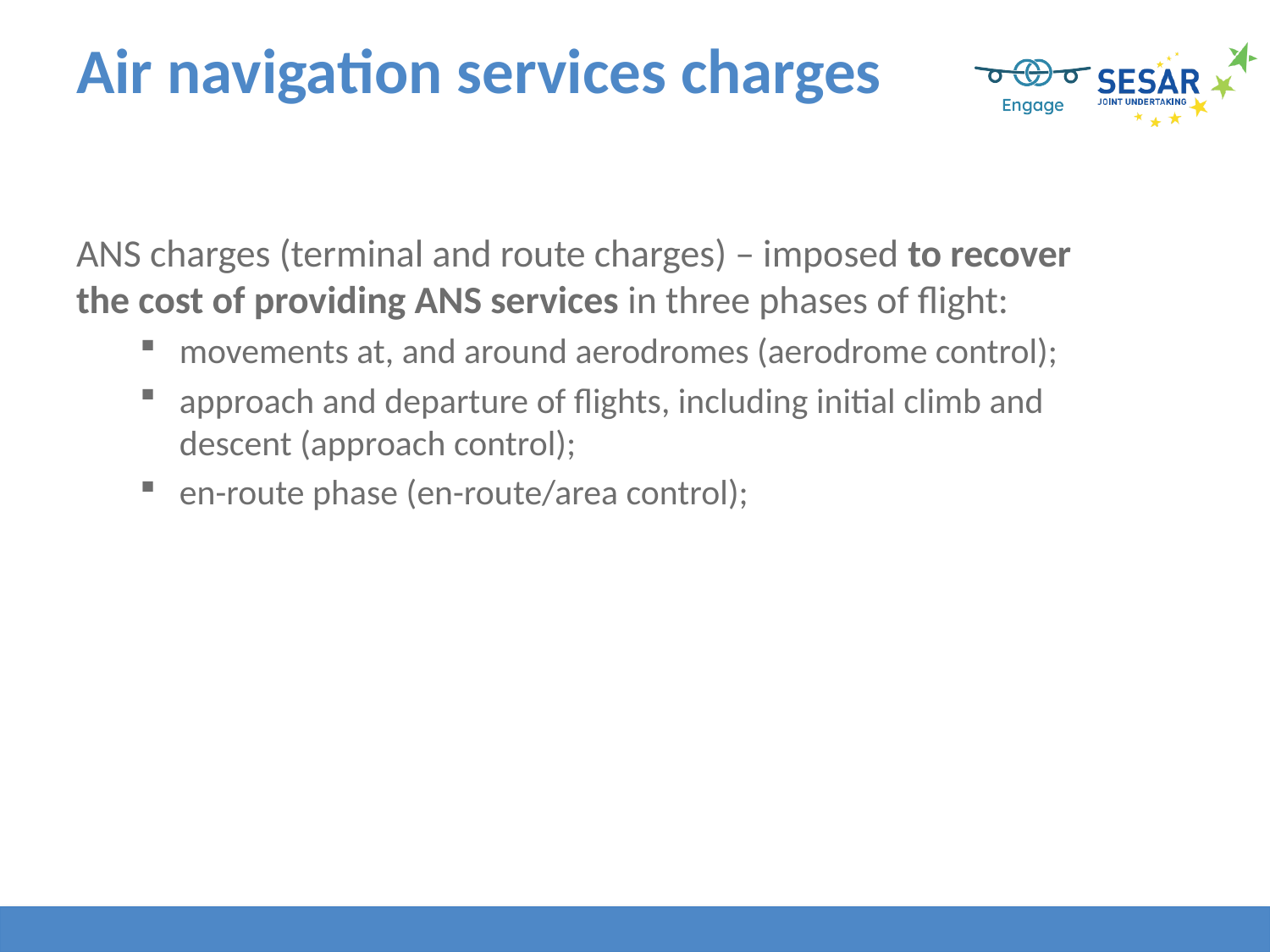

# Air navigation services charges
ANS charges (terminal and route charges) – imposed to recover the cost of providing ANS services in three phases of flight:
movements at, and around aerodromes (aerodrome control);
approach and departure of flights, including initial climb and descent (approach control);
en-route phase (en-route/area control);